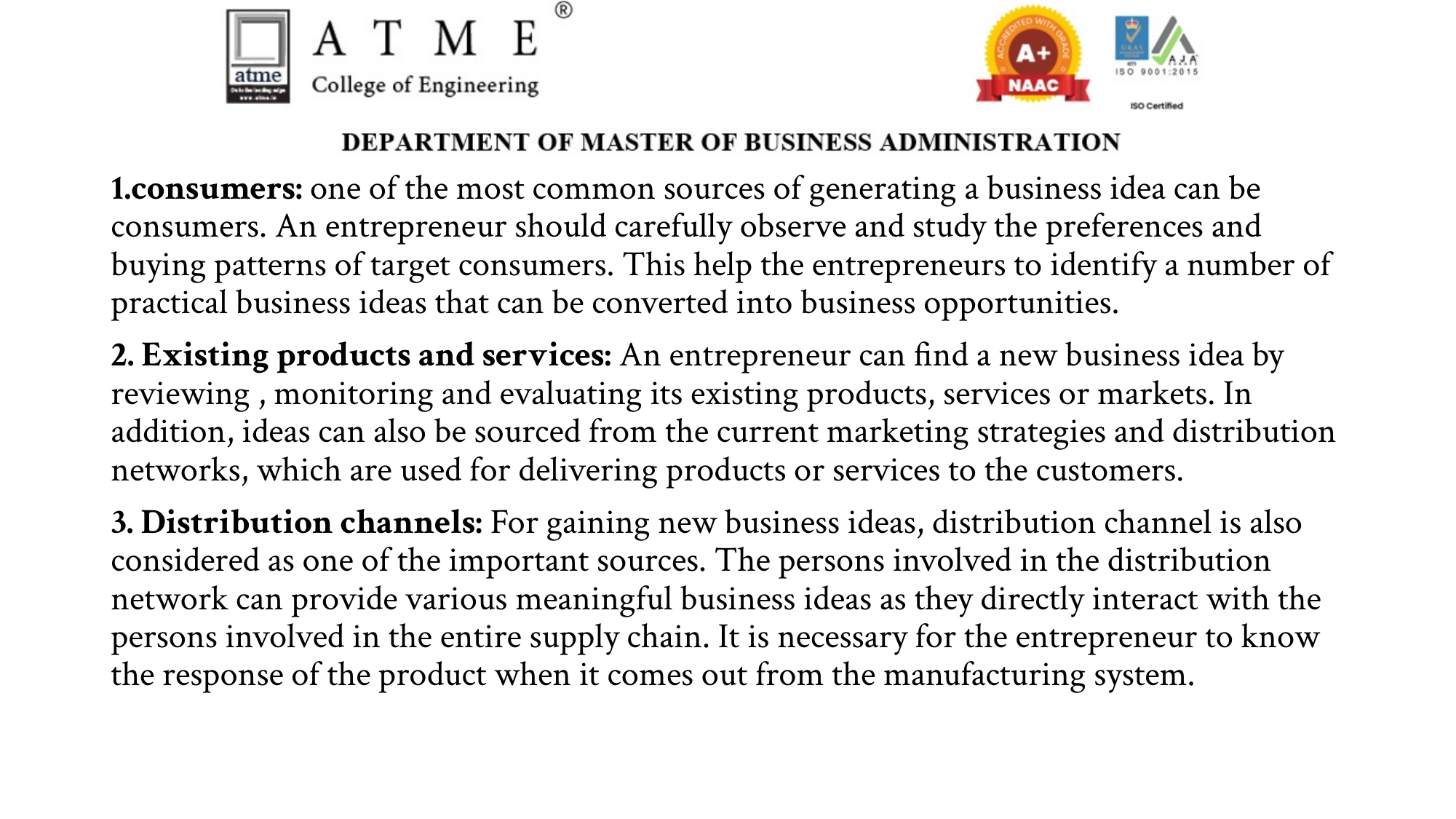

1.consumers: one of the most common sources of generating a business idea can be consumers. An entrepreneur should carefully observe and study the preferences and buying patterns of target consumers. This help the entrepreneurs to identify a number of practical business ideas that can be converted into business opportunities.
2. Existing products and services: An entrepreneur can find a new business idea by reviewing , monitoring and evaluating its existing products, services or markets. In addition, ideas can also be sourced from the current marketing strategies and distribution networks, which are used for delivering products or services to the customers.
3. Distribution channels: For gaining new business ideas, distribution channel is also considered as one of the important sources. The persons involved in the distribution network can provide various meaningful business ideas as they directly interact with the persons involved in the entire supply chain. It is necessary for the entrepreneur to know the response of the product when it comes out from the manufacturing system.